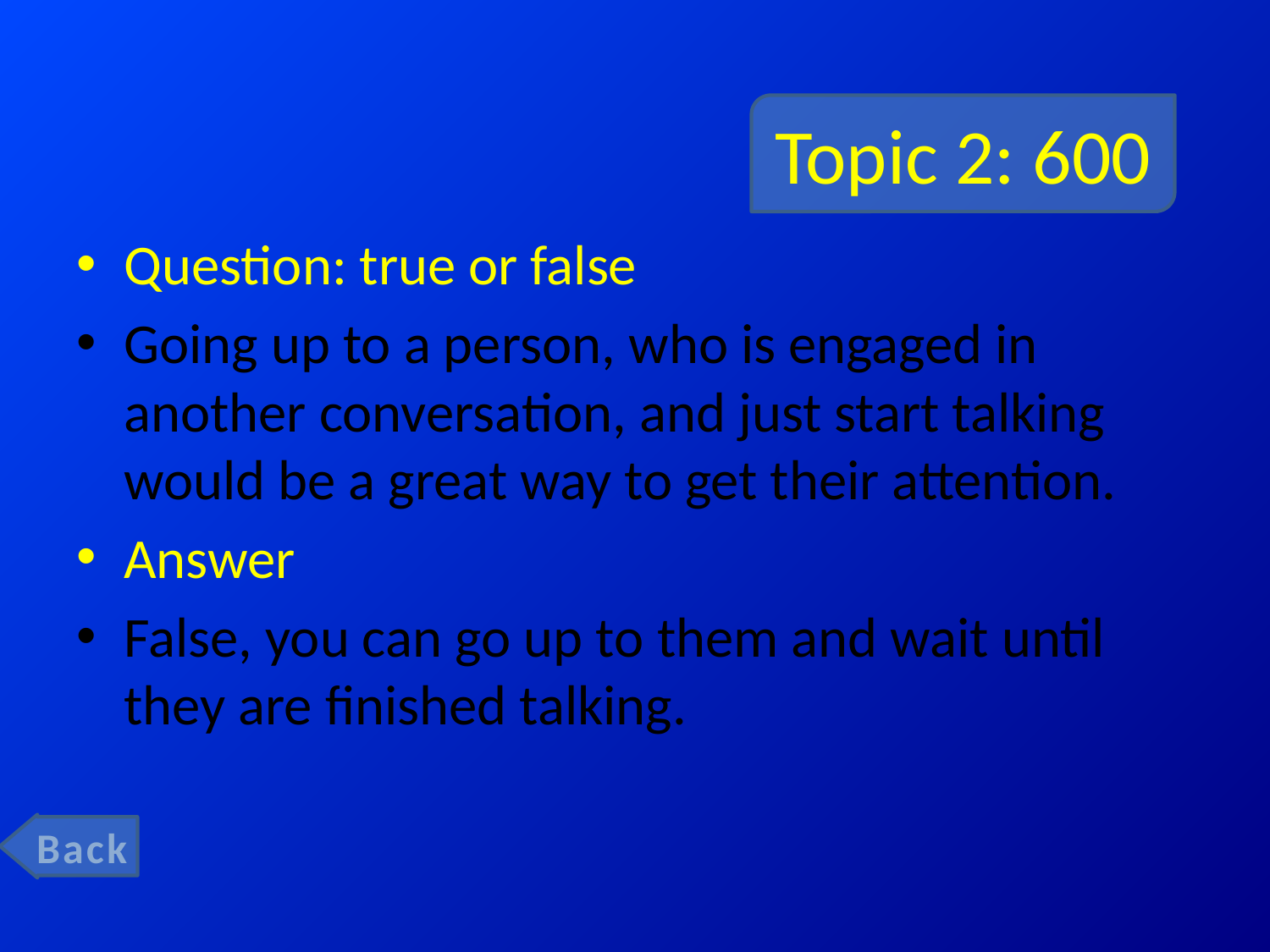

# Topic 2: 600

Question: true or false
Going up to a person, who is engaged in another conversation, and just start talking would be a great way to get their attention.
Answer
False, you can go up to them and wait until they are finished talking.

Back